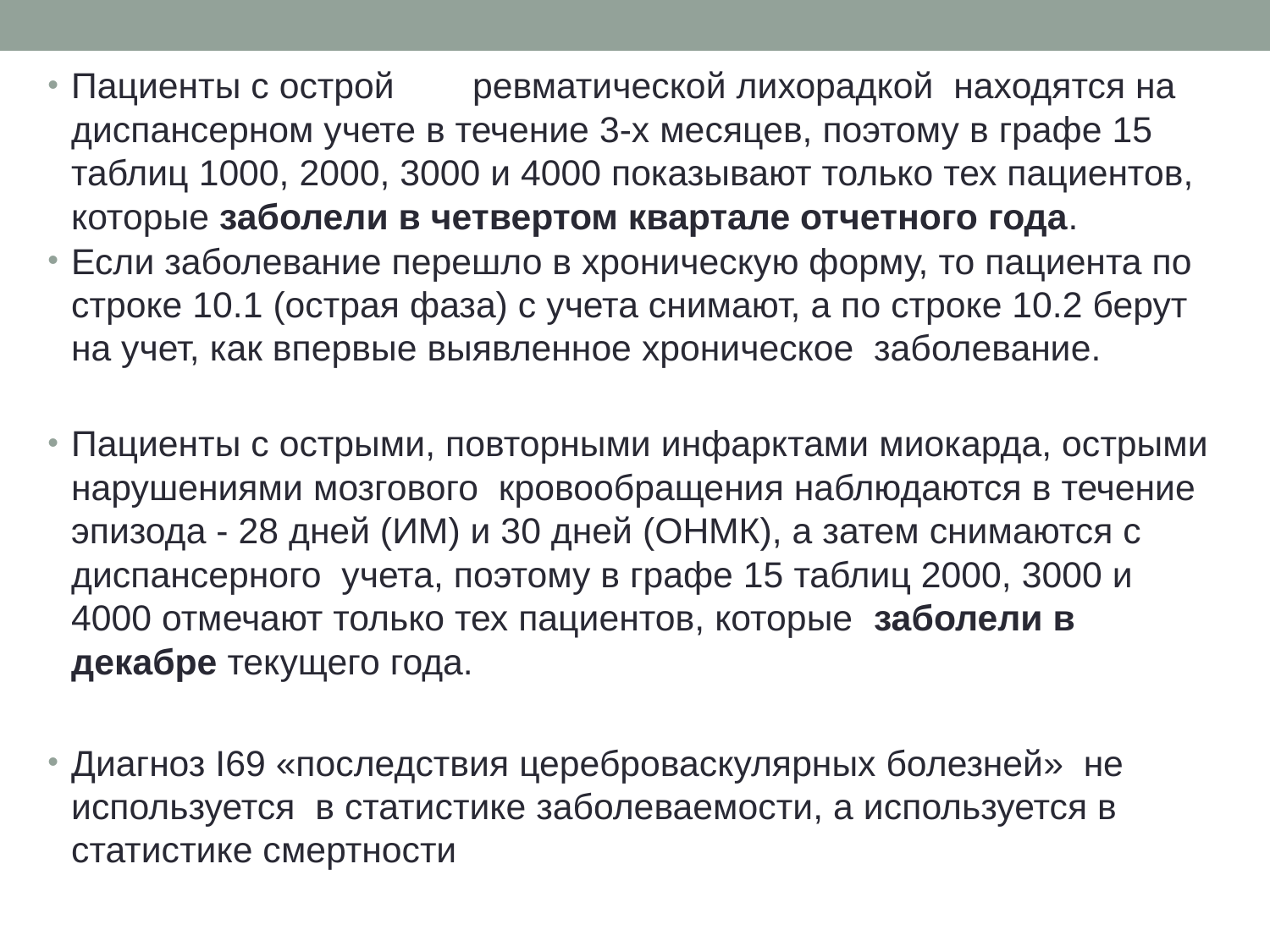

Пациенты с острой	ревматической лихорадкой  находятся на диспансерном учете в течение 3-х месяцев, поэтому в графе 15 таблиц 1000, 2000, 3000 и 4000 показывают только тех пациентов, которые заболели в четвертом квартале отчетного года.
Если заболевание перешло в хроническую форму, то пациента по строке 10.1 (острая фаза) с учета снимают, а по строке 10.2 берут на учет, как впервые выявленное хроническое  заболевание.

Пациенты с острыми, повторными инфарктами миокарда, острыми нарушениями мозгового  кровообращения наблюдаются в течение эпизода - 28 дней (ИМ) и 30 дней (ОНМК), а затем снимаются с диспансерного  учета, поэтому в графе 15 таблиц 2000, 3000 и 4000 отмечают только тех пациентов, которые  заболели в декабре текущего года.

Диагноз I69 «последствия цереброваскулярных болезней»  не используется  в статистике заболеваемости, а используется в статистике смертности